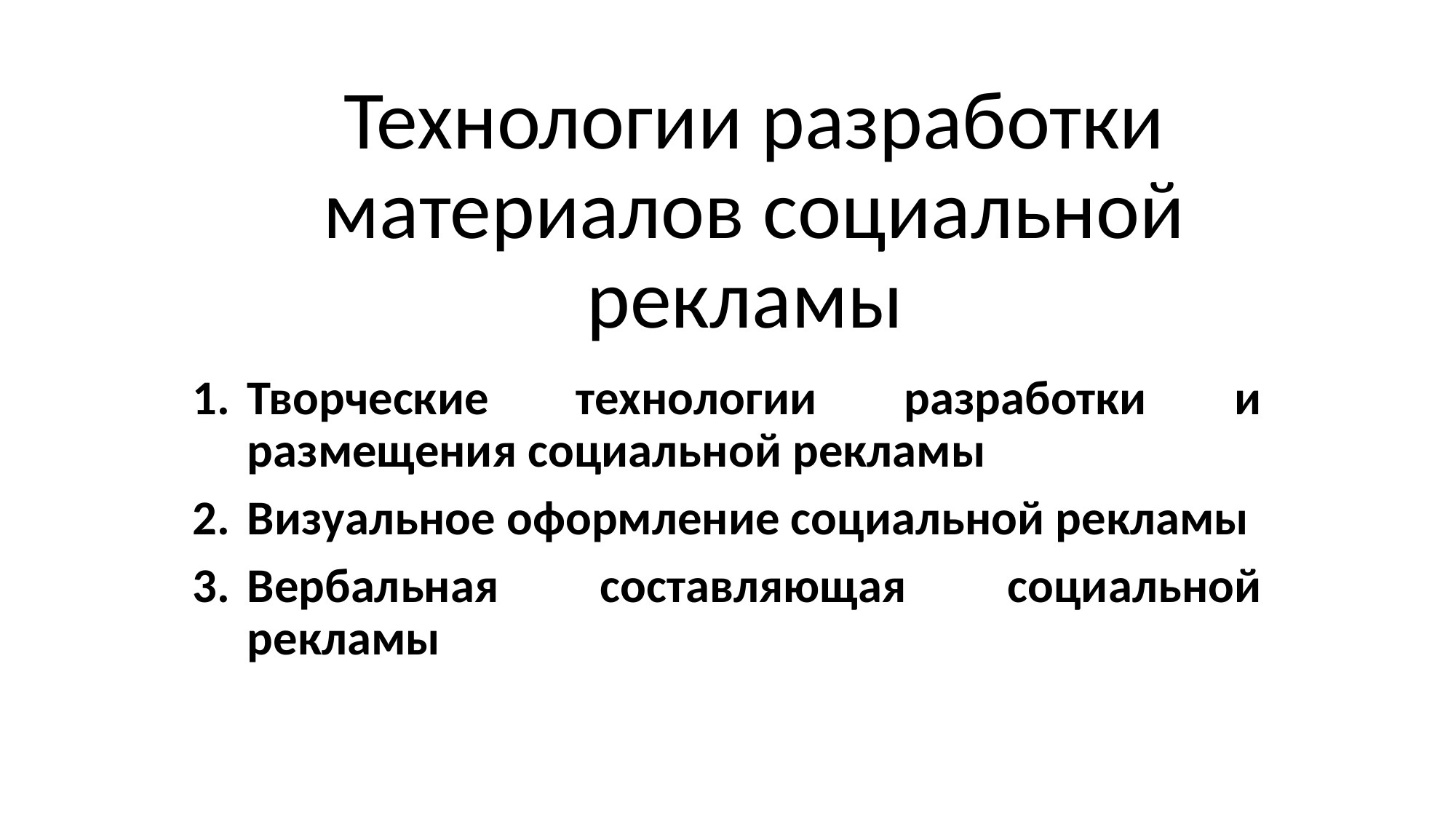

# Технологии разработки материалов социальной рекламы
Творческие технологии разработки и размещения социальной рекламы
Визуальное оформление социальной рекламы
Вербальная составляющая социальной рекламы